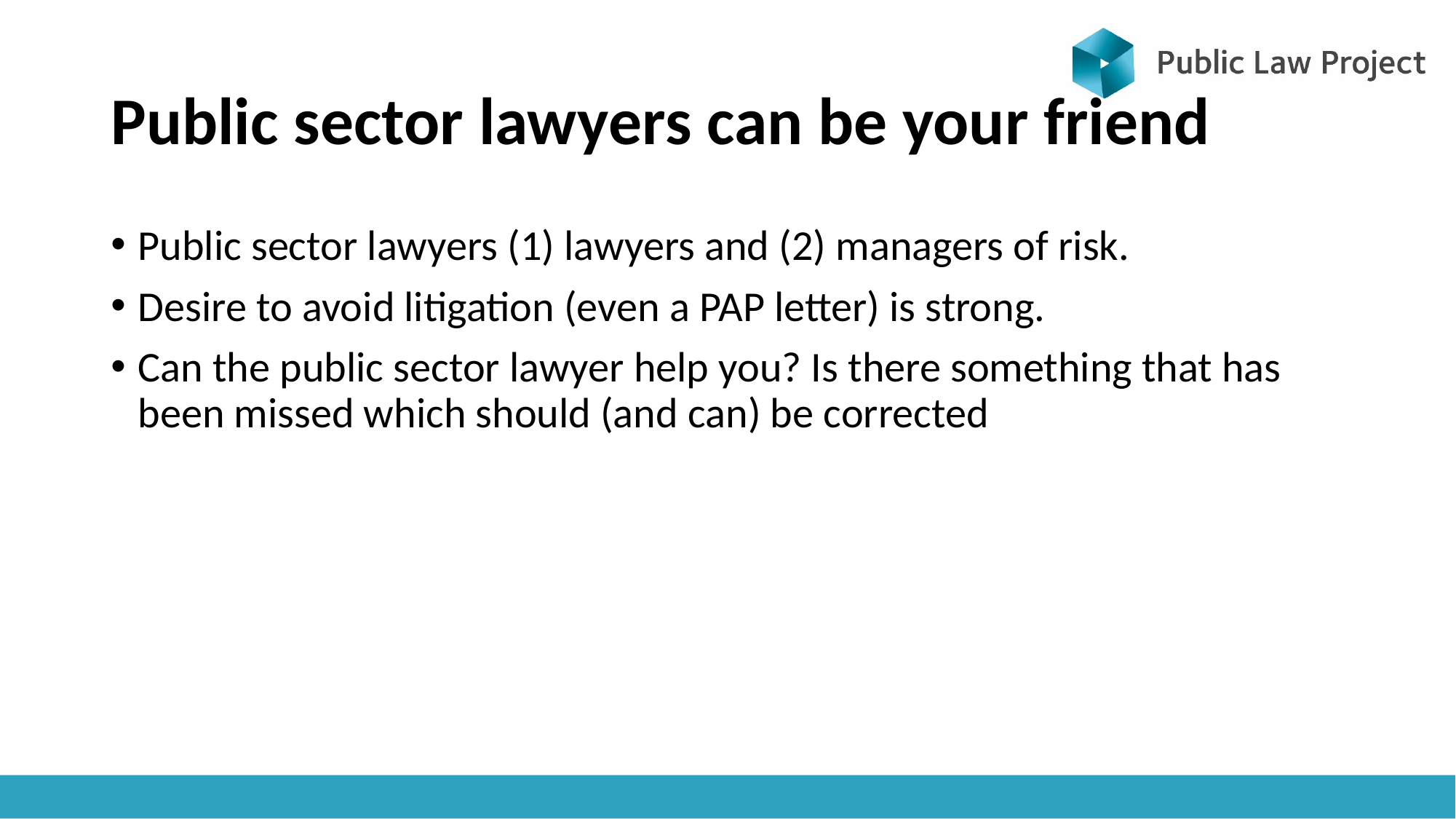

# Public sector lawyers can be your friend
Public sector lawyers (1) lawyers and (2) managers of risk.
Desire to avoid litigation (even a PAP letter) is strong.
Can the public sector lawyer help you? Is there something that has been missed which should (and can) be corrected